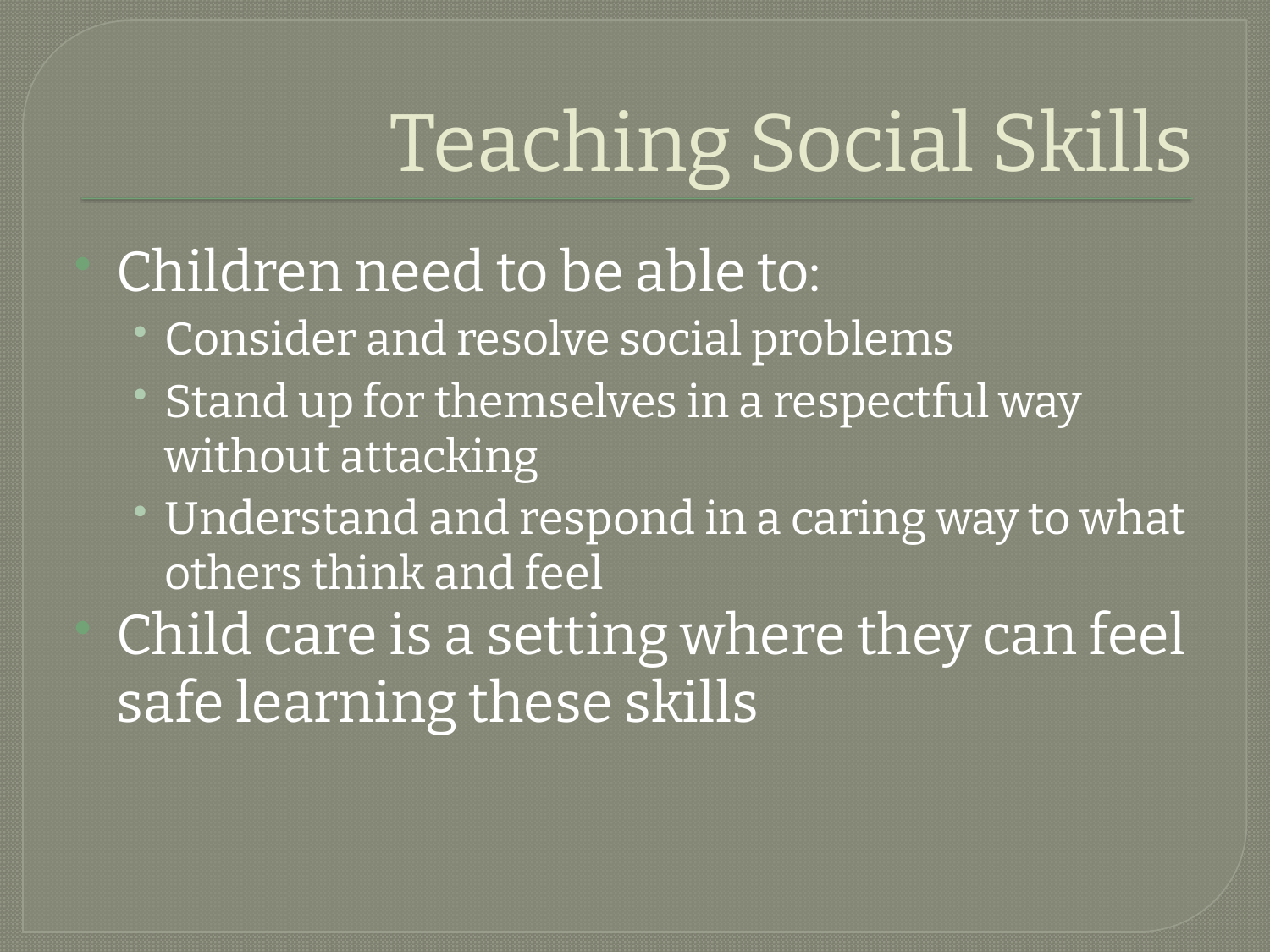

# Teaching Social Skills
Children need to be able to:
Consider and resolve social problems
Stand up for themselves in a respectful way without attacking
Understand and respond in a caring way to what others think and feel
Child care is a setting where they can feel safe learning these skills